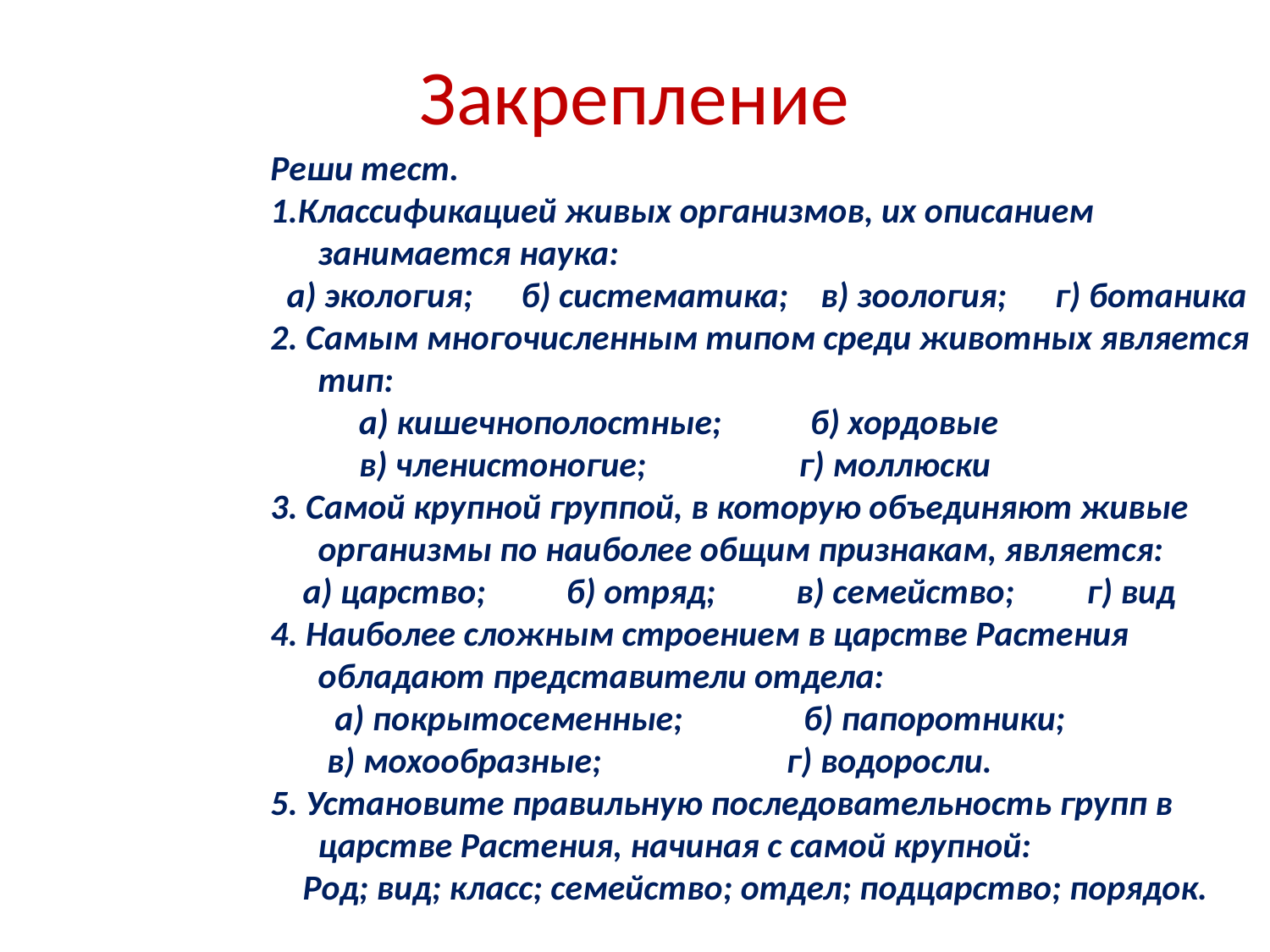

# Закрепление
Реши тест.
1.Классификацией живых организмов, их описанием занимается наука:
  а) экология;      б) систематика;    в) зоология;      г) ботаника
2. Самым многочисленным типом среди животных является тип:
           а) кишечнополостные;           б) хордовые
           в) членистоногие;                   г) моллюски
3. Самой крупной группой, в которую объединяют живые организмы по наиболее общим признакам, является:
    а) царство;          б) отряд;          в) семейство;         г) вид
4. Наиболее сложным строением в царстве Растения обладают представители отдела:
        а) покрытосеменные;               б) папоротники;
       в) мохообразные;                       г) водоросли.
5. Установите правильную последовательность групп в царстве Растения, начиная с самой крупной:
    Род; вид; класс; семейство; отдел; подцарство; порядок.